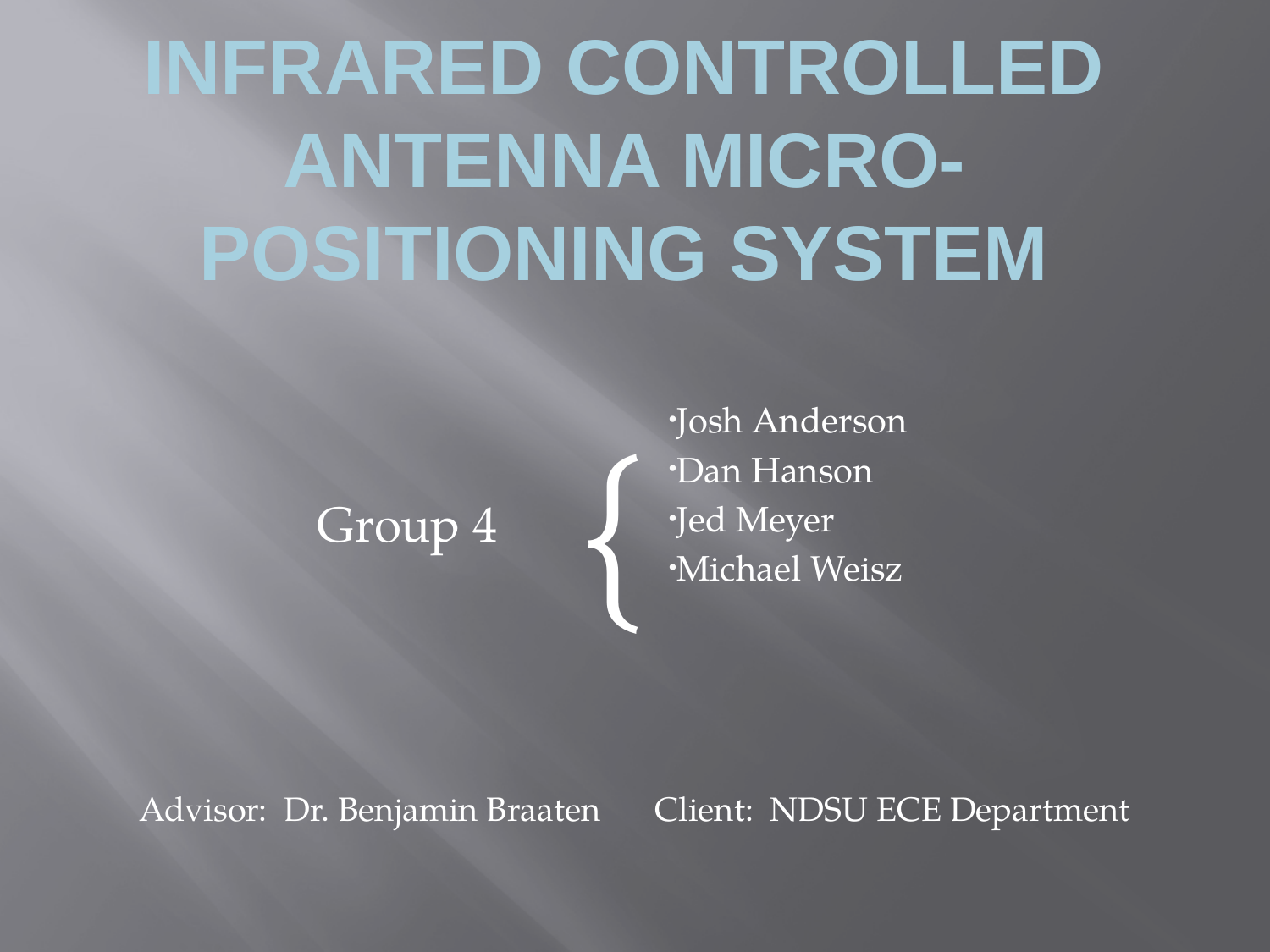

# Infrared controlled Antenna Micro-Positioning system

{
Josh Anderson
Dan Hanson
Jed Meyer
Michael Weisz

Group 4

Advisor:  Dr. Benjamin Braaten		Client:  NDSU ECE Department